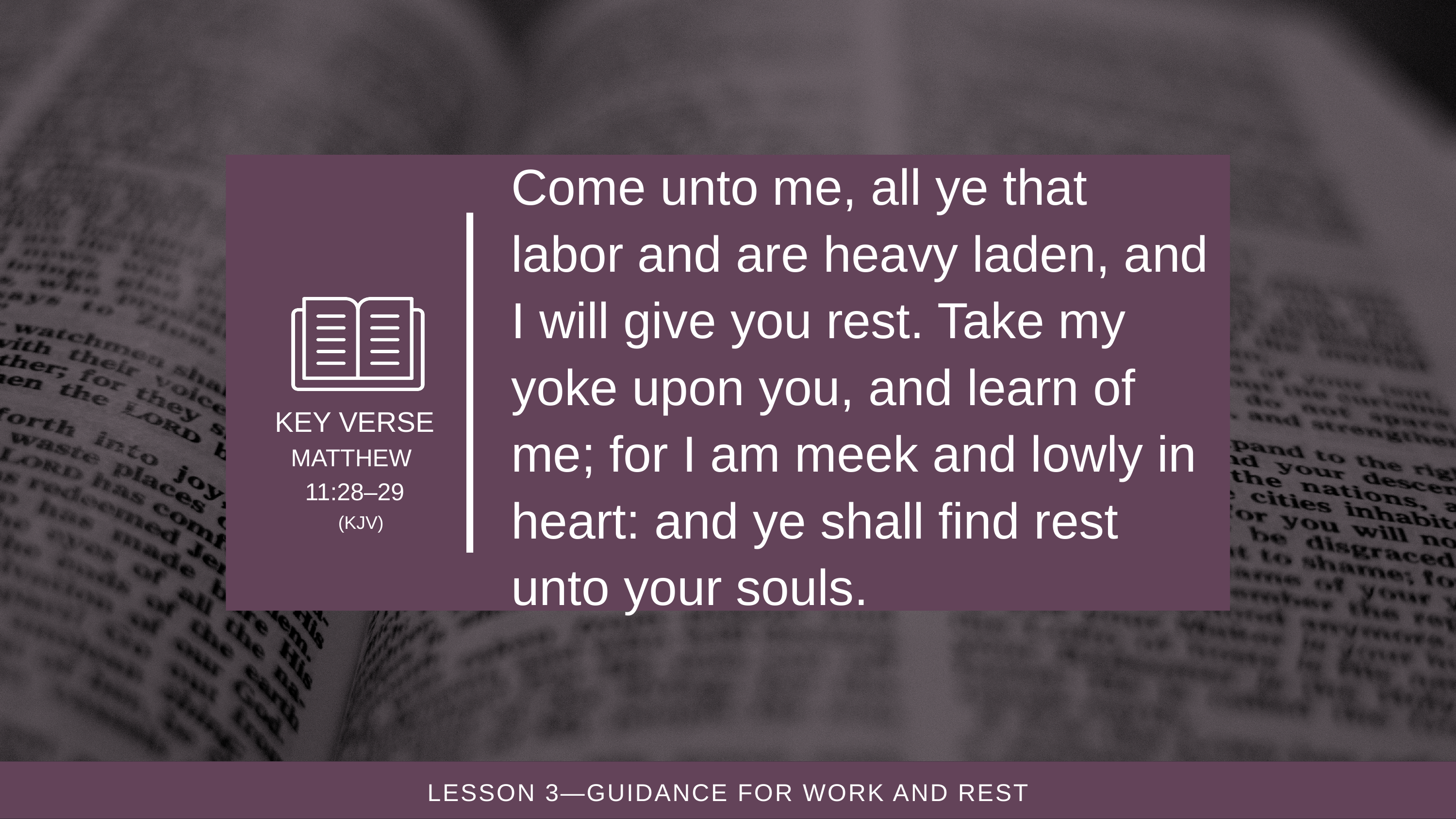

Come unto me, all ye that labor and are heavy laden, and I will give you rest. Take my yoke upon you, and learn of me; for I am meek and lowly in heart: and ye shall find rest unto your souls.

(KJV)